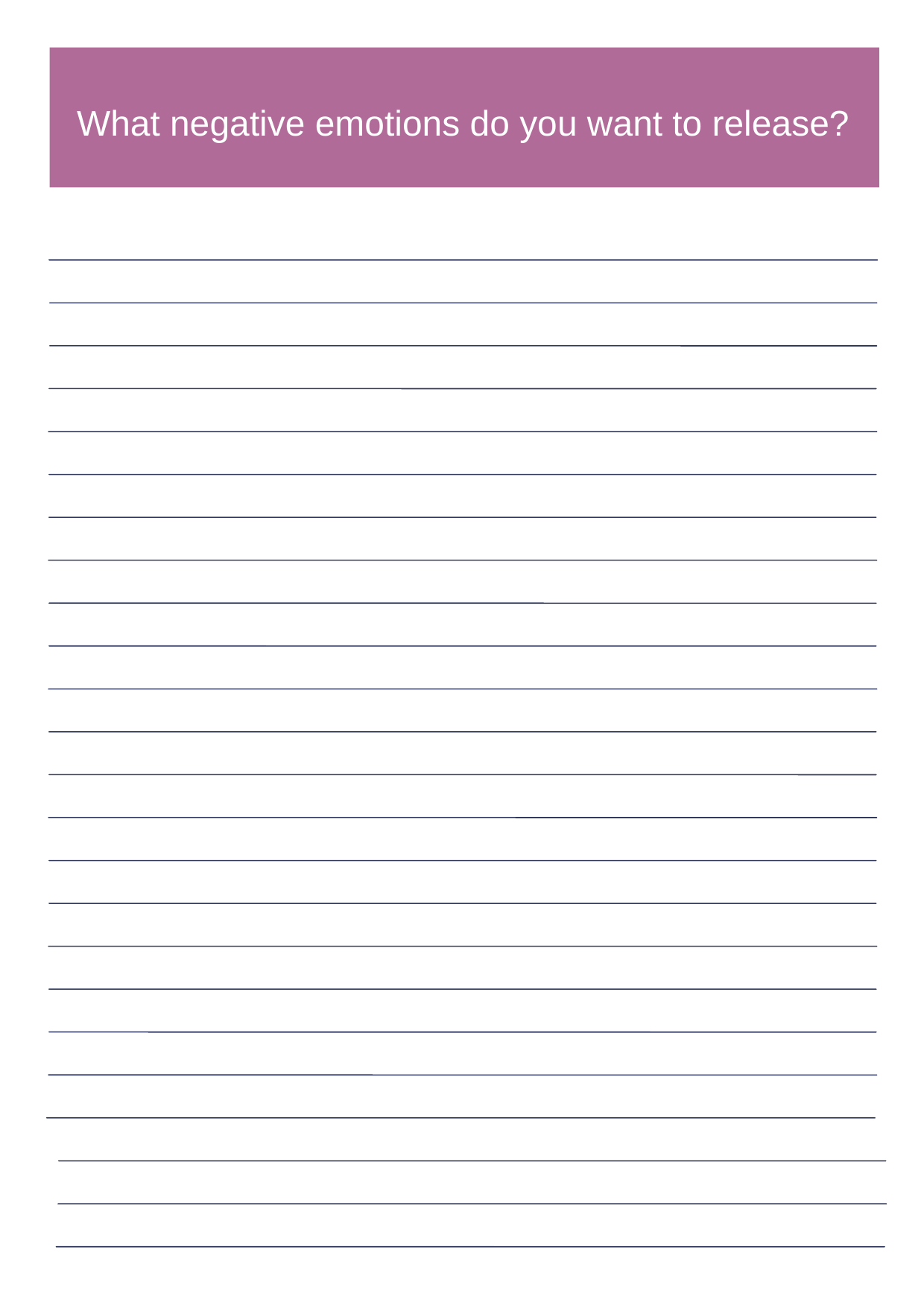

What negative emotions do you want to release?